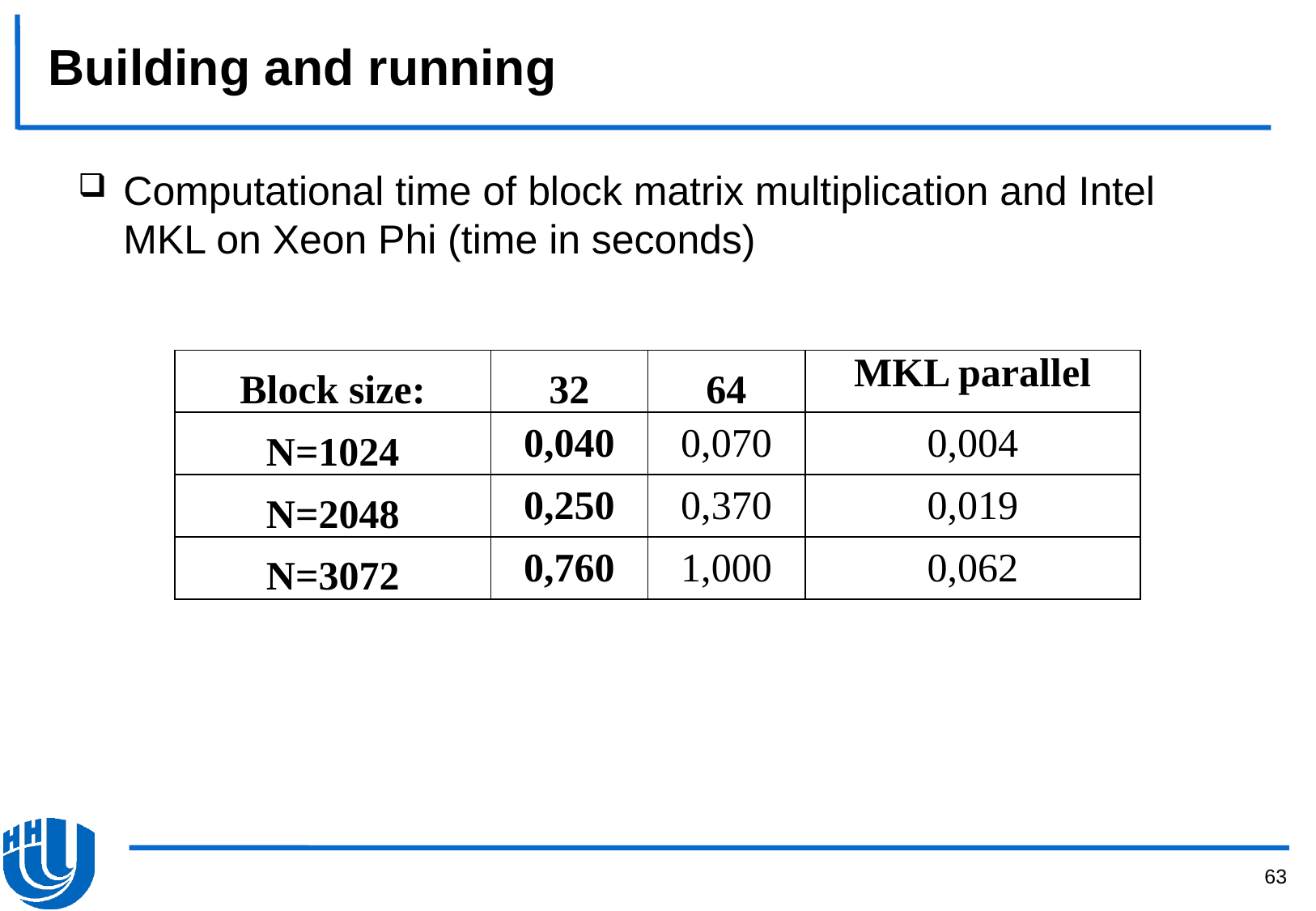

# Building and running
Computational time of block matrix multiplication and Intel MKL on Xeon Phi (time in seconds)
| Block size: | 32 | 64 | MKL parallel |
| --- | --- | --- | --- |
| N=1024 | 0,040 | 0,070 | 0,004 |
| N=2048 | 0,250 | 0,370 | 0,019 |
| N=3072 | 0,760 | 1,000 | 0,062 |